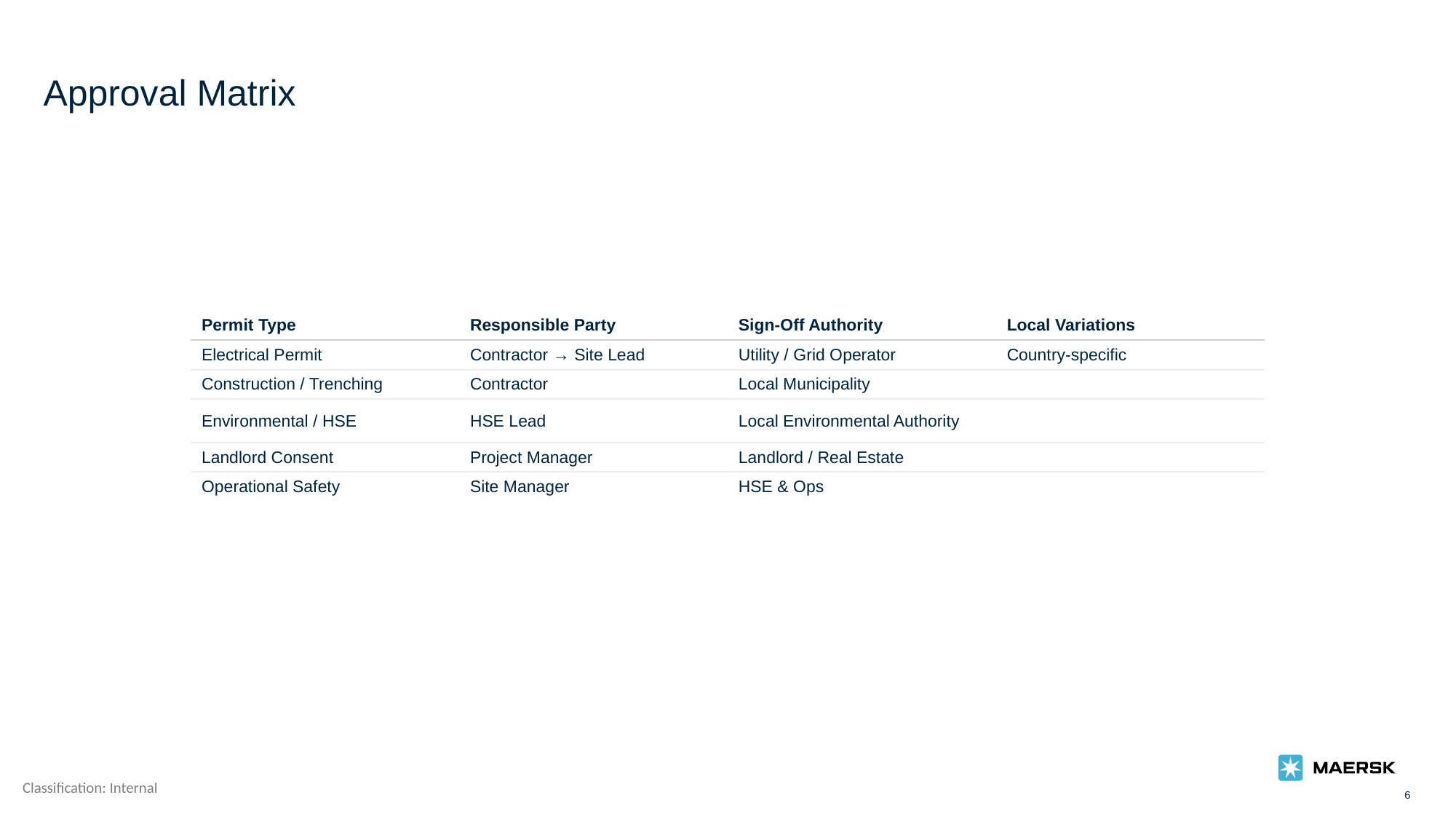

# Approval Matrix
| Permit Type | Responsible Party | Sign-Off Authority | Local Variations |
| --- | --- | --- | --- |
| Electrical Permit | Contractor → Site Lead | Utility / Grid Operator | Country-specific |
| Construction / Trenching | Contractor | Local Municipality |  |
| Environmental / HSE | HSE Lead | Local Environmental Authority |  |
| Landlord Consent | Project Manager | Landlord / Real Estate |  |
| Operational Safety | Site Manager | HSE & Ops |  |
6